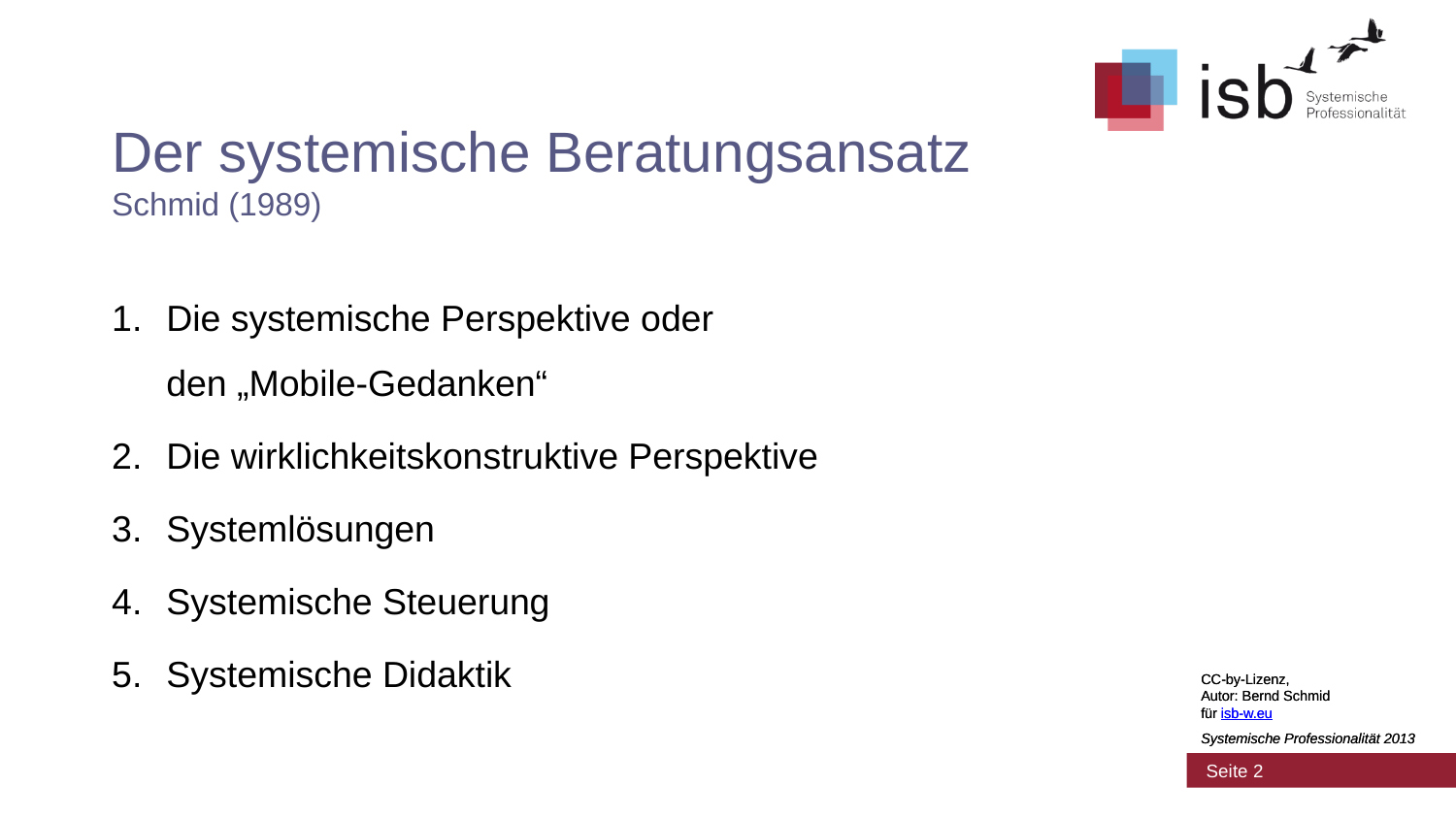

# Der systemische Beratungsansatz Schmid (1989)
Die systemische Perspektive oder
den „Mobile-Gedanken“
Die wirklichkeitskonstruktive Perspektive
Systemlösungen
Systemische Steuerung
Systemische Didaktik

CC-by-Lizenz,
Autor: Bernd Schmid
für isb-w.eu
Systemische Professionalität 2013
 Seite 2